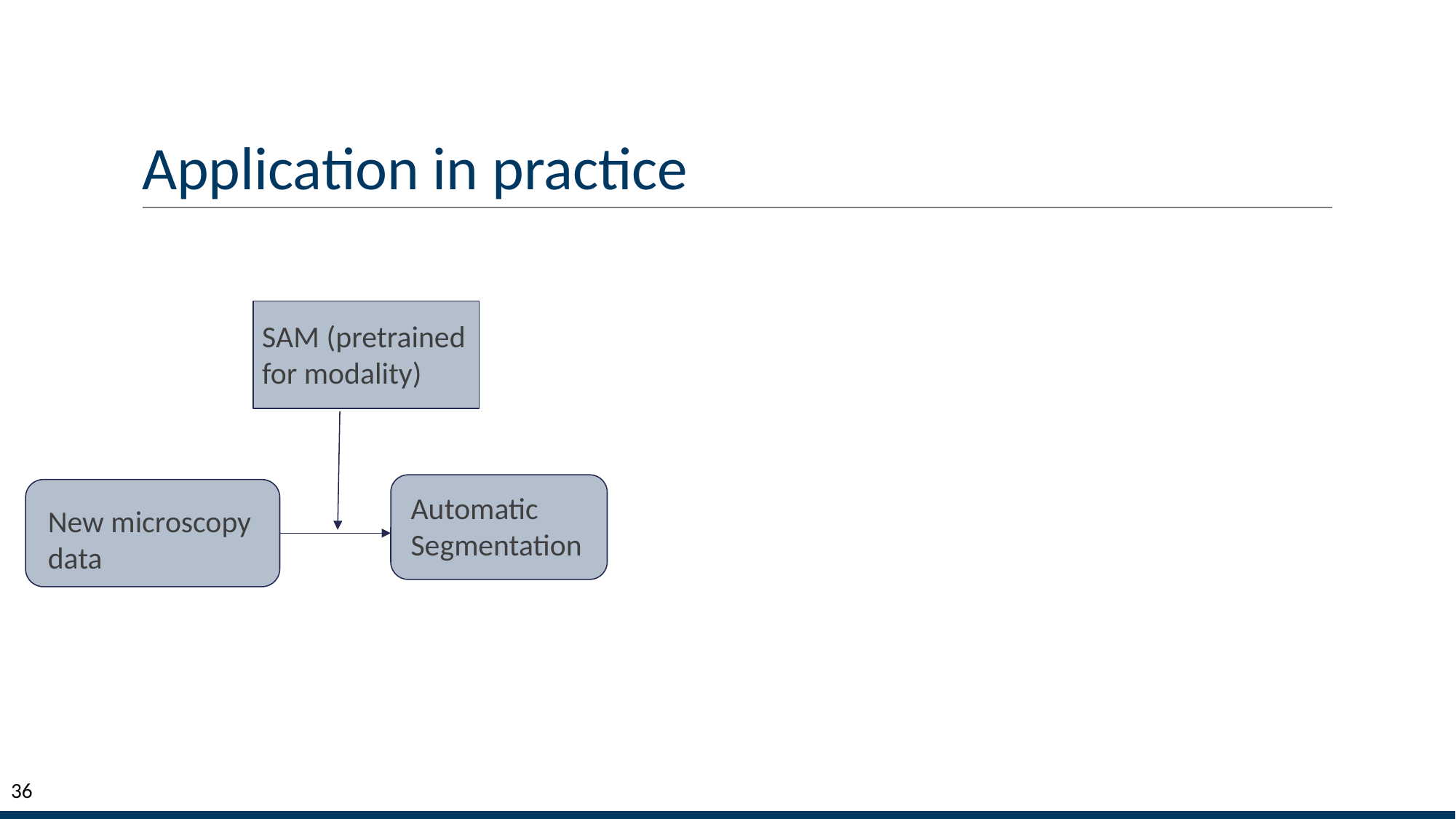

# Application in practice

SAM (pretrained
for modality)

Automatic Segmentation

New microscopy data
36